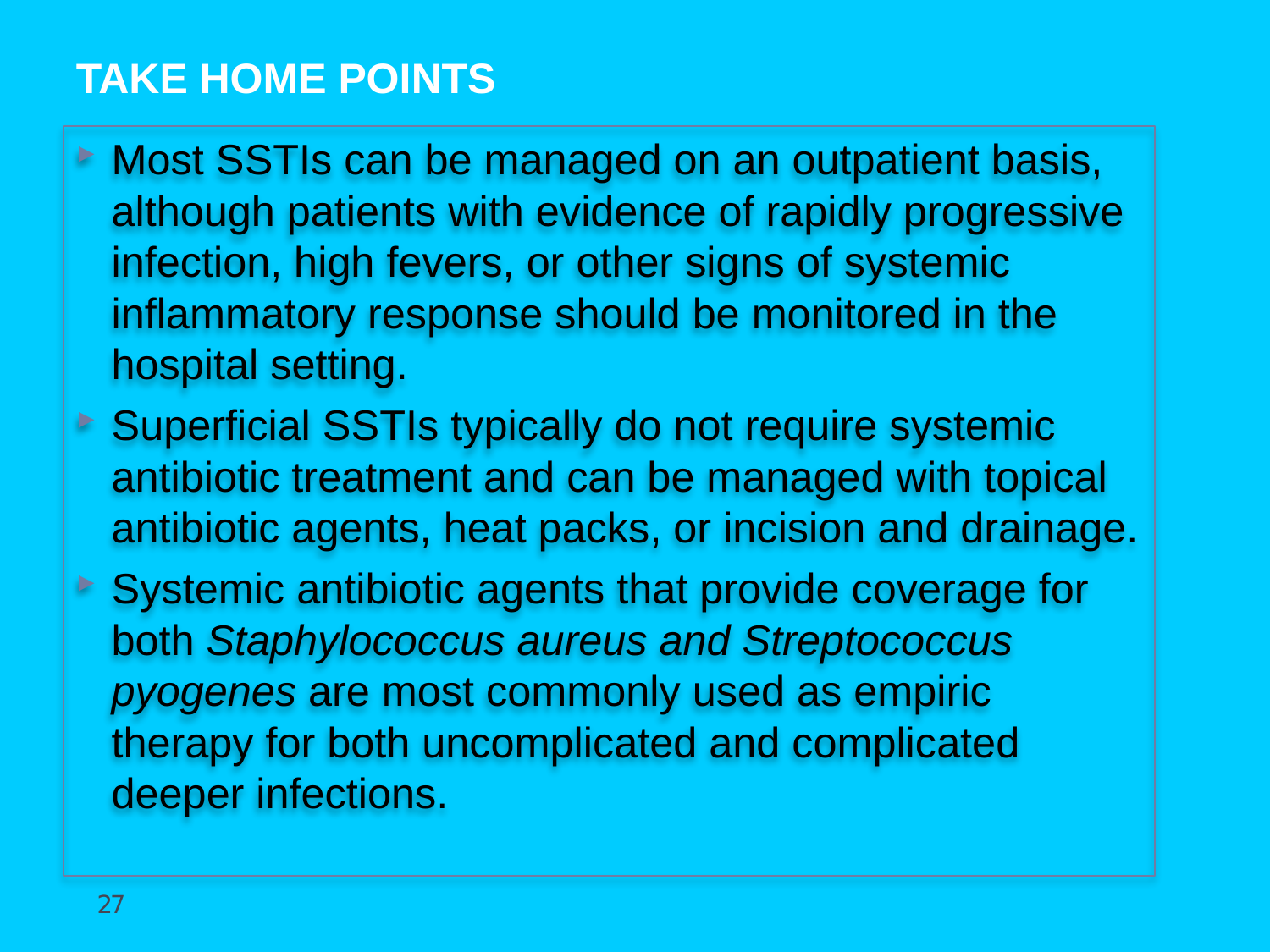

# TAKE HOME POINTS
Most SSTIs can be managed on an outpatient basis, although patients with evidence of rapidly progressive infection, high fevers, or other signs of systemic inflammatory response should be monitored in the hospital setting.
Superficial SSTIs typically do not require systemic antibiotic treatment and can be managed with topical antibiotic agents, heat packs, or incision and drainage.
Systemic antibiotic agents that provide coverage for both Staphylococcus aureus and Streptococcus pyogenes are most commonly used as empiric therapy for both uncomplicated and complicated deeper infections.

27